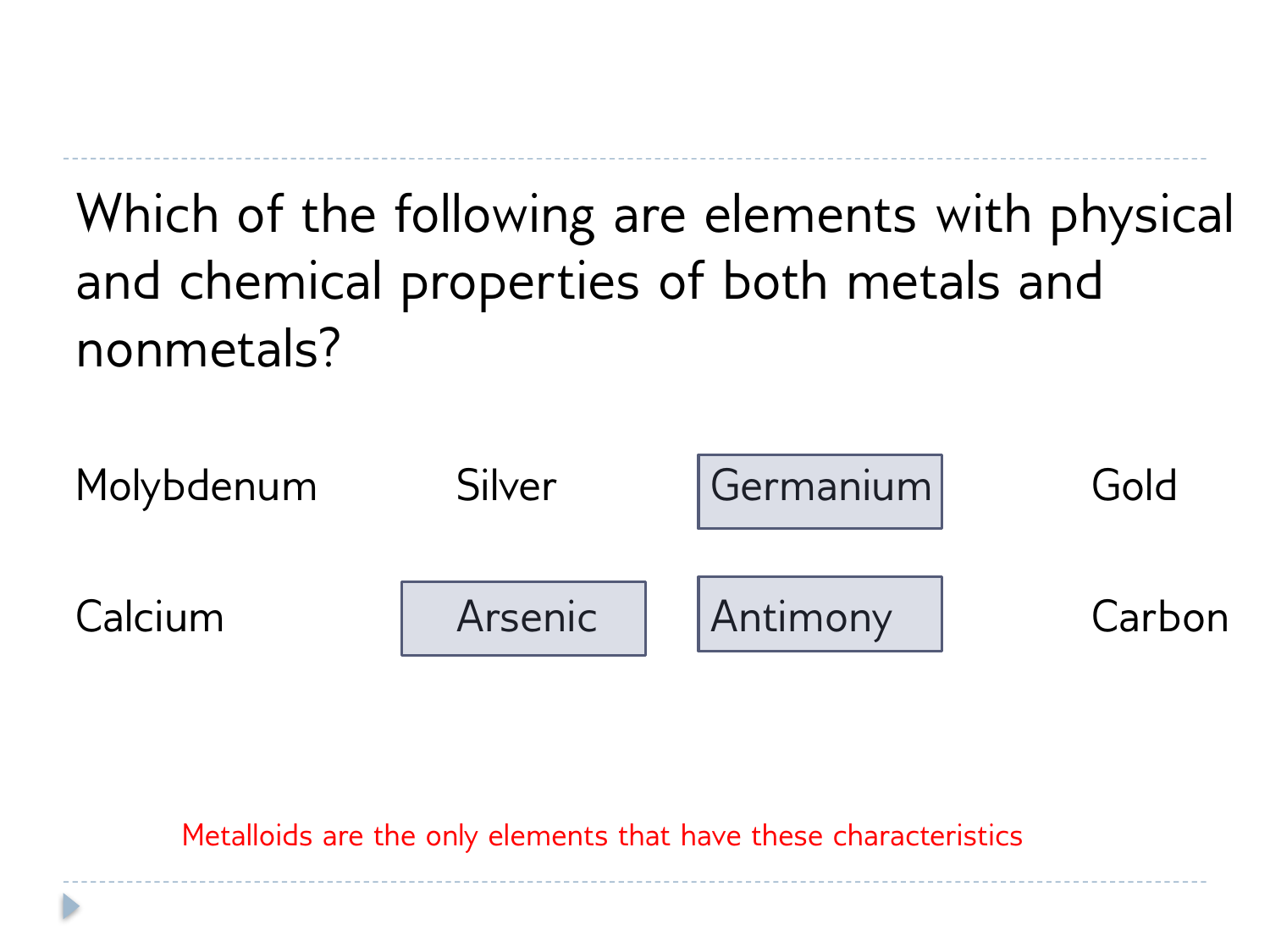

Which of the following are elements with physical and chemical properties of both metals and nonmetals?

Molybdenum		Silver		Germanium		Gold

Calcium		Arsenic	Antimony		Carbon

Metalloids are the only elements that have these characteristics